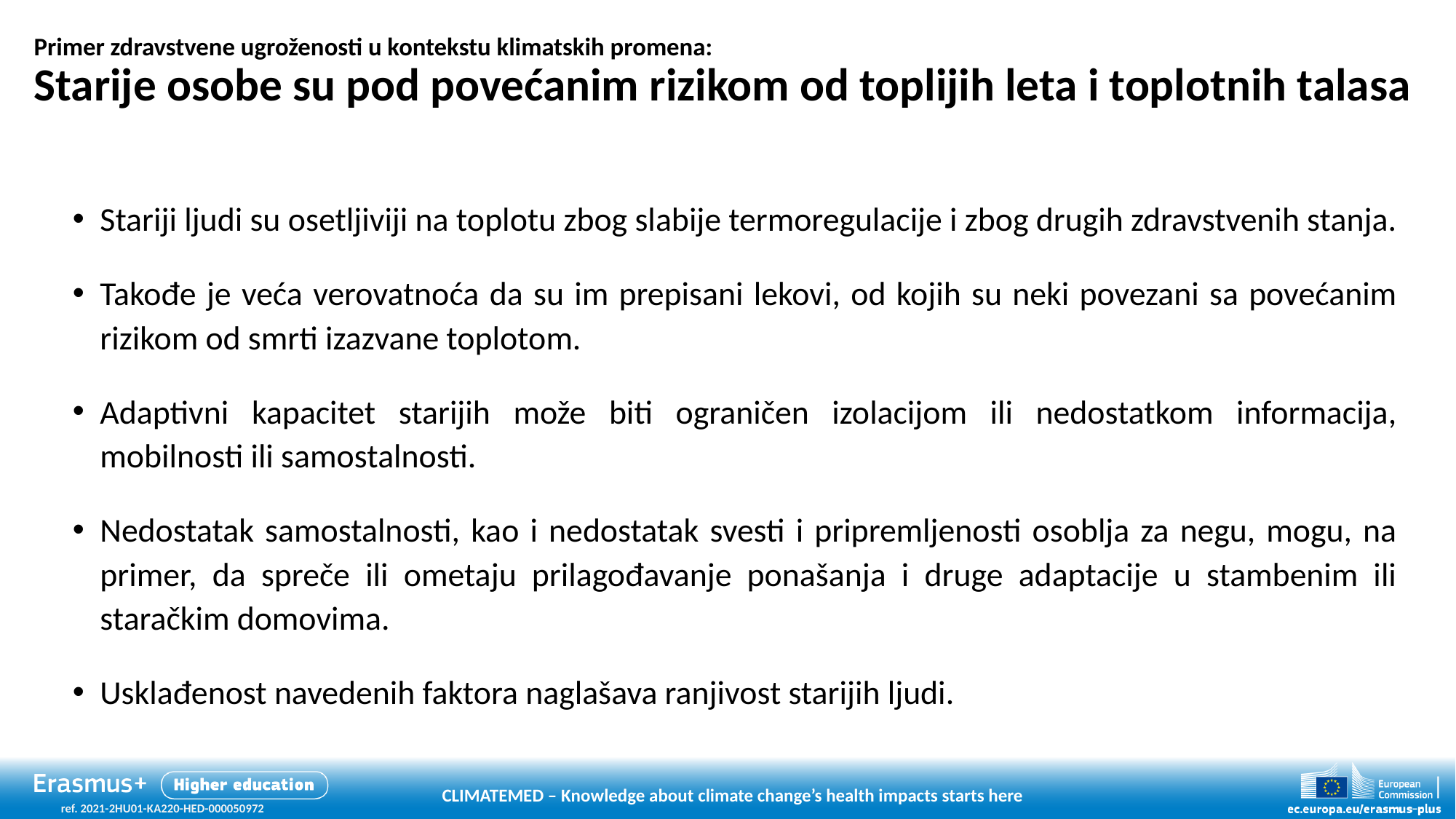

# Primer zdravstvene ugroženosti u kontekstu klimatskih promena: Starije osobe su pod povećanim rizikom od toplijih leta i toplotnih talasa
Stariji ljudi su osetljiviji na toplotu zbog slabije termoregulacije i zbog drugih zdravstvenih stanja.
Takođe je veća verovatnoća da su im prepisani lekovi, od kojih su neki povezani sa povećanim rizikom od smrti izazvane toplotom.
Adaptivni kapacitet starijih može biti ograničen izolacijom ili nedostatkom informacija, mobilnosti ili samostalnosti.
Nedostatak samostalnosti, kao i nedostatak svesti i pripremljenosti osoblja za negu, mogu, na primer, da spreče ili ometaju prilagođavanje ponašanja i druge adaptacije u stambenim ili staračkim domovima.
Usklađenost navedenih faktora naglašava ranjivost starijih ljudi.